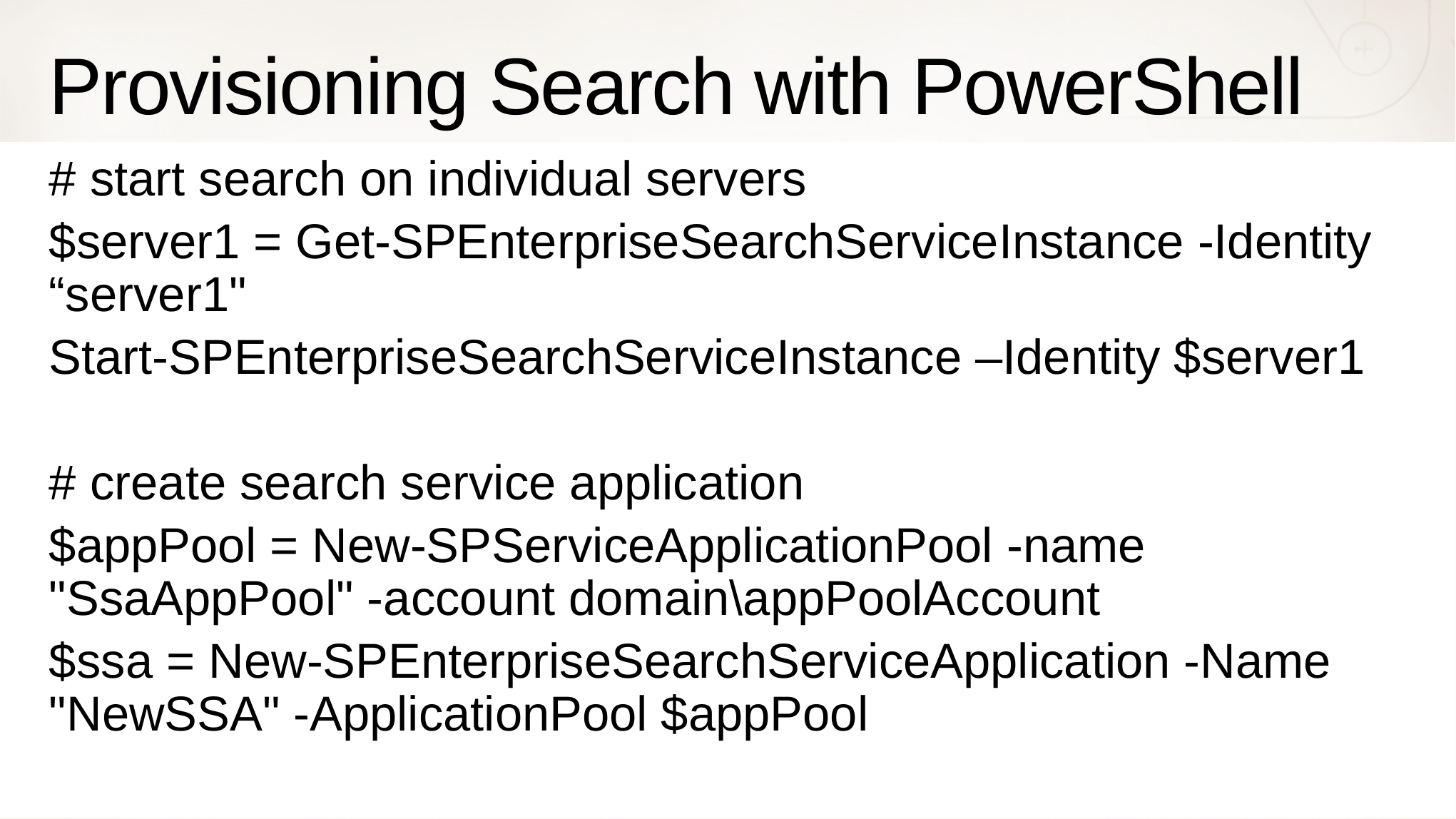

# Provisioning Search with PowerShell
# start search on individual servers
$server1 = Get-SPEnterpriseSearchServiceInstance -Identity “server1"
Start-SPEnterpriseSearchServiceInstance –Identity $server1

# create search service application
$appPool = New-SPServiceApplicationPool -name "SsaAppPool" -account domain\appPoolAccount
$ssa = New-SPEnterpriseSearchServiceApplication -Name "NewSSA" -ApplicationPool $appPool